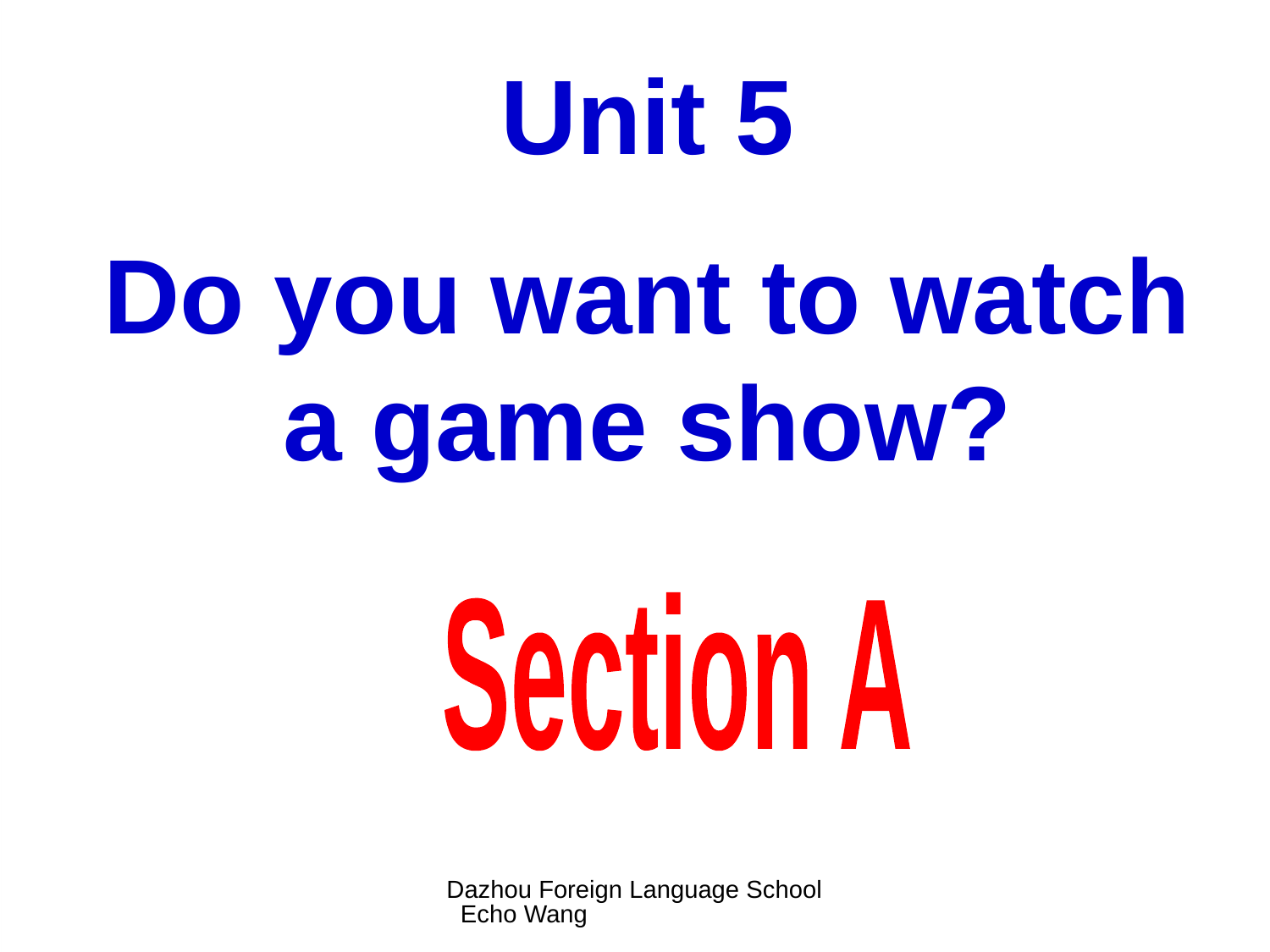

Unit 5
Do you want to watch a game show?
Section A
Dazhou Foreign Language School  Echo Wang